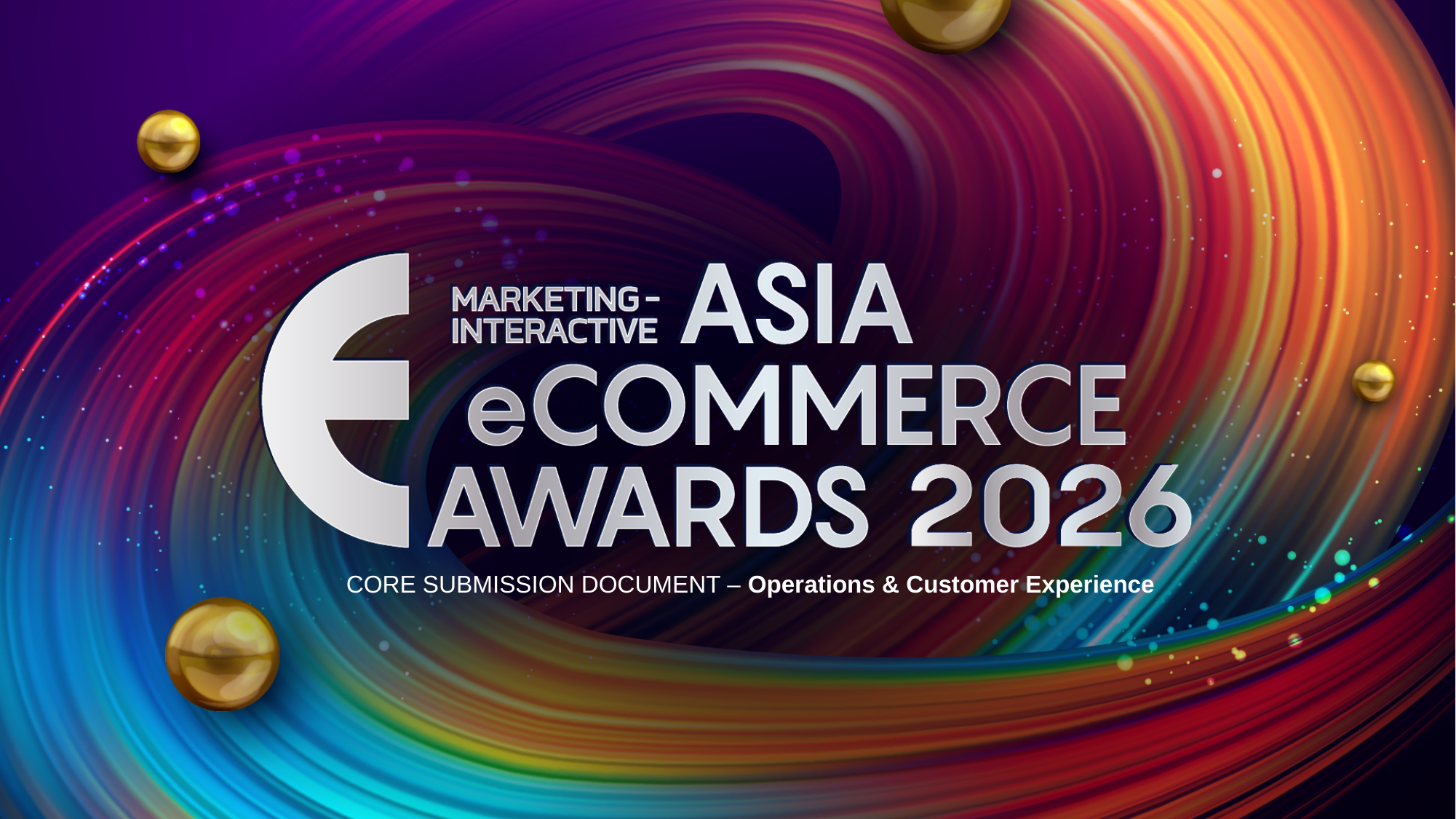

CORE SUBMISSION DOCUMENT – Operations & Customer Experience